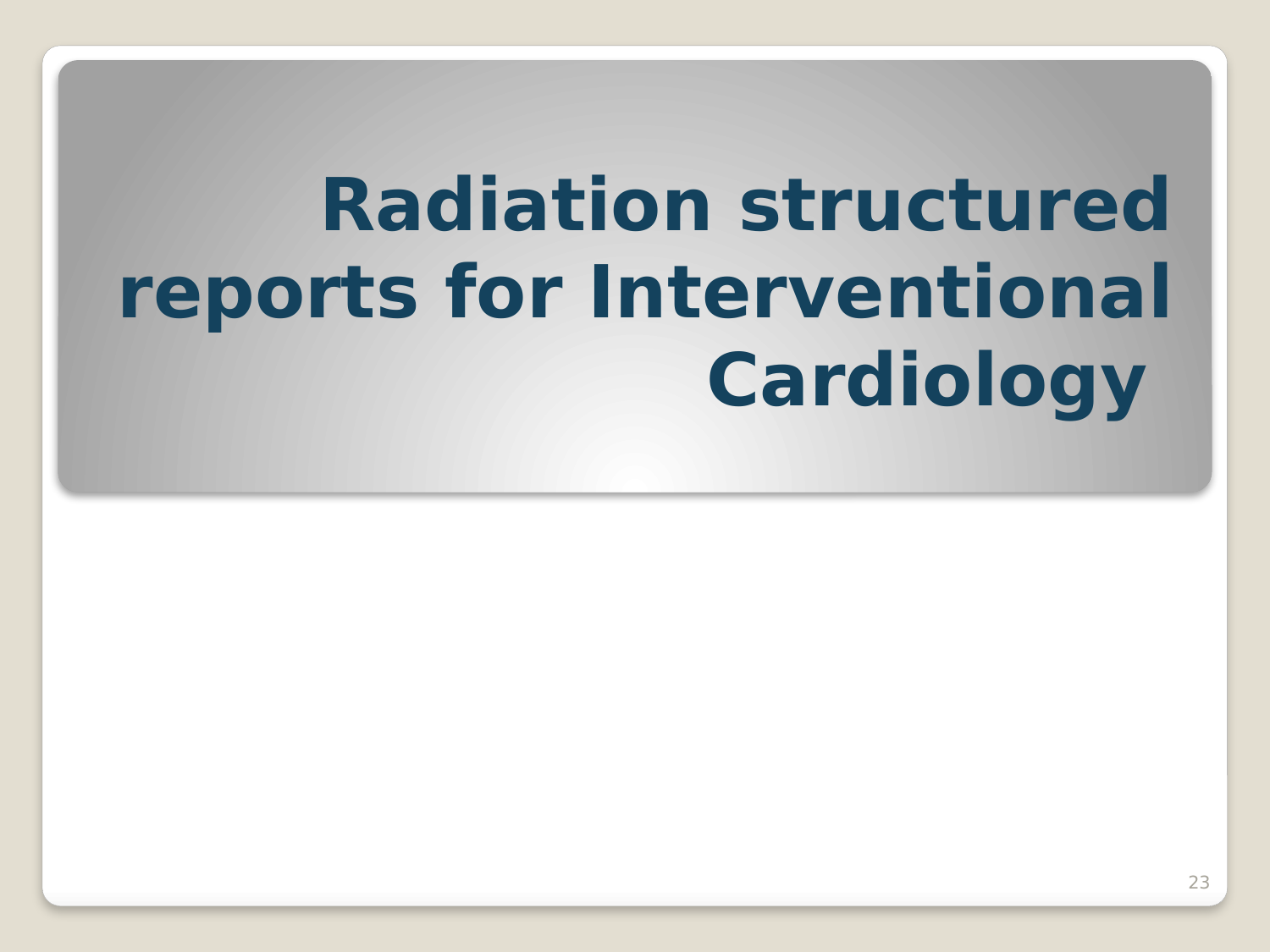

# Radiation structured reports for Interventional Cardiology
23